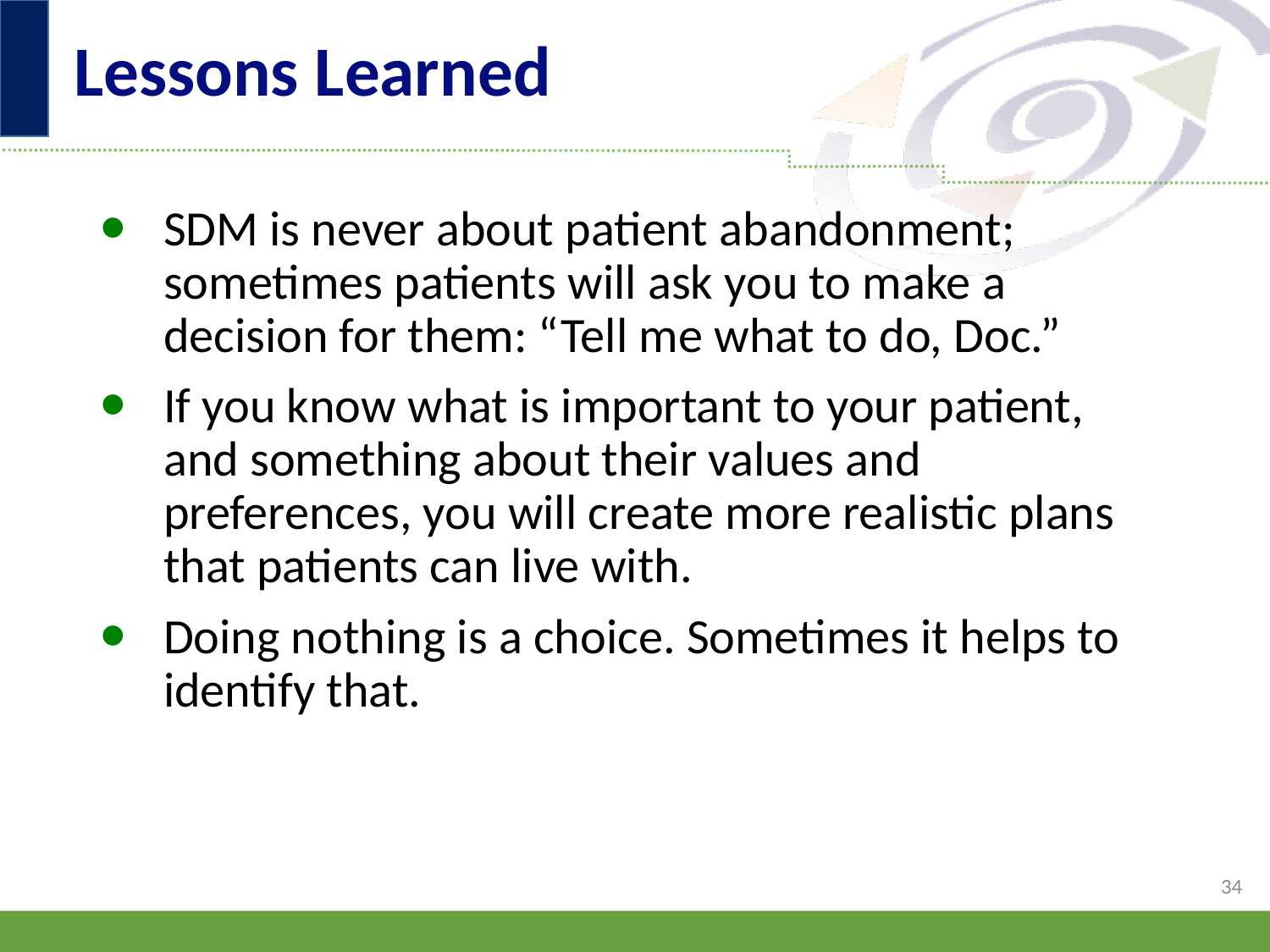

# Lessons Learned
SDM is never about patient abandonment; sometimes patients will ask you to make a decision for them: “Tell me what to do, Doc.”
If you know what is important to your patient, and something about their values and preferences, you will create more realistic plans that patients can live with.
Doing nothing is a choice. Sometimes it helps to identify that.
34